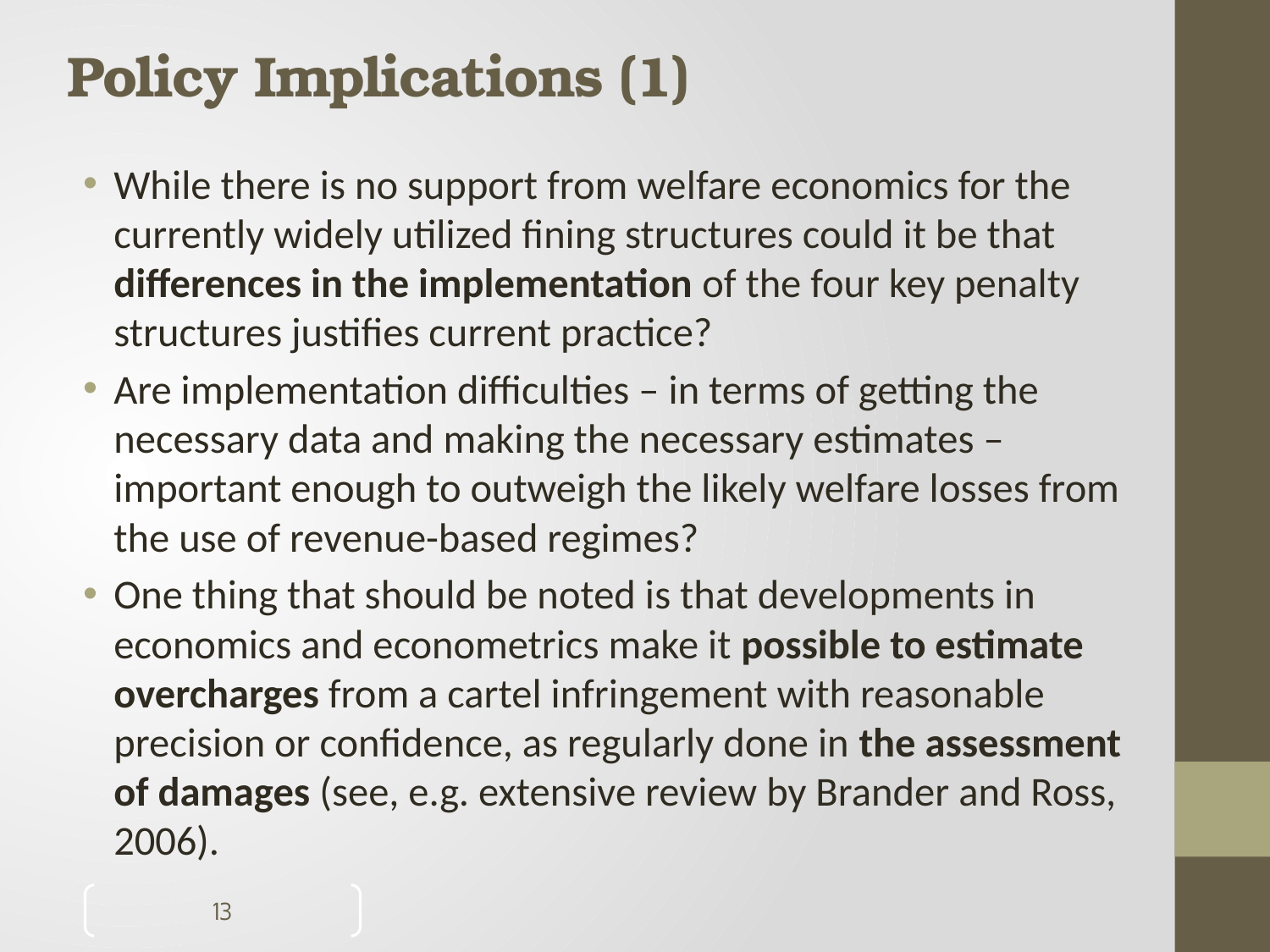

# Policy Implications (1)
While there is no support from welfare economics for the currently widely utilized fining structures could it be that differences in the implementation of the four key penalty structures justifies current practice?
Are implementation difficulties – in terms of getting the necessary data and making the necessary estimates – important enough to outweigh the likely welfare losses from the use of revenue-based regimes?
One thing that should be noted is that developments in economics and econometrics make it possible to estimate overcharges from a cartel infringement with reasonable precision or confidence, as regularly done in the assessment of damages (see, e.g. extensive review by Brander and Ross, 2006).
13